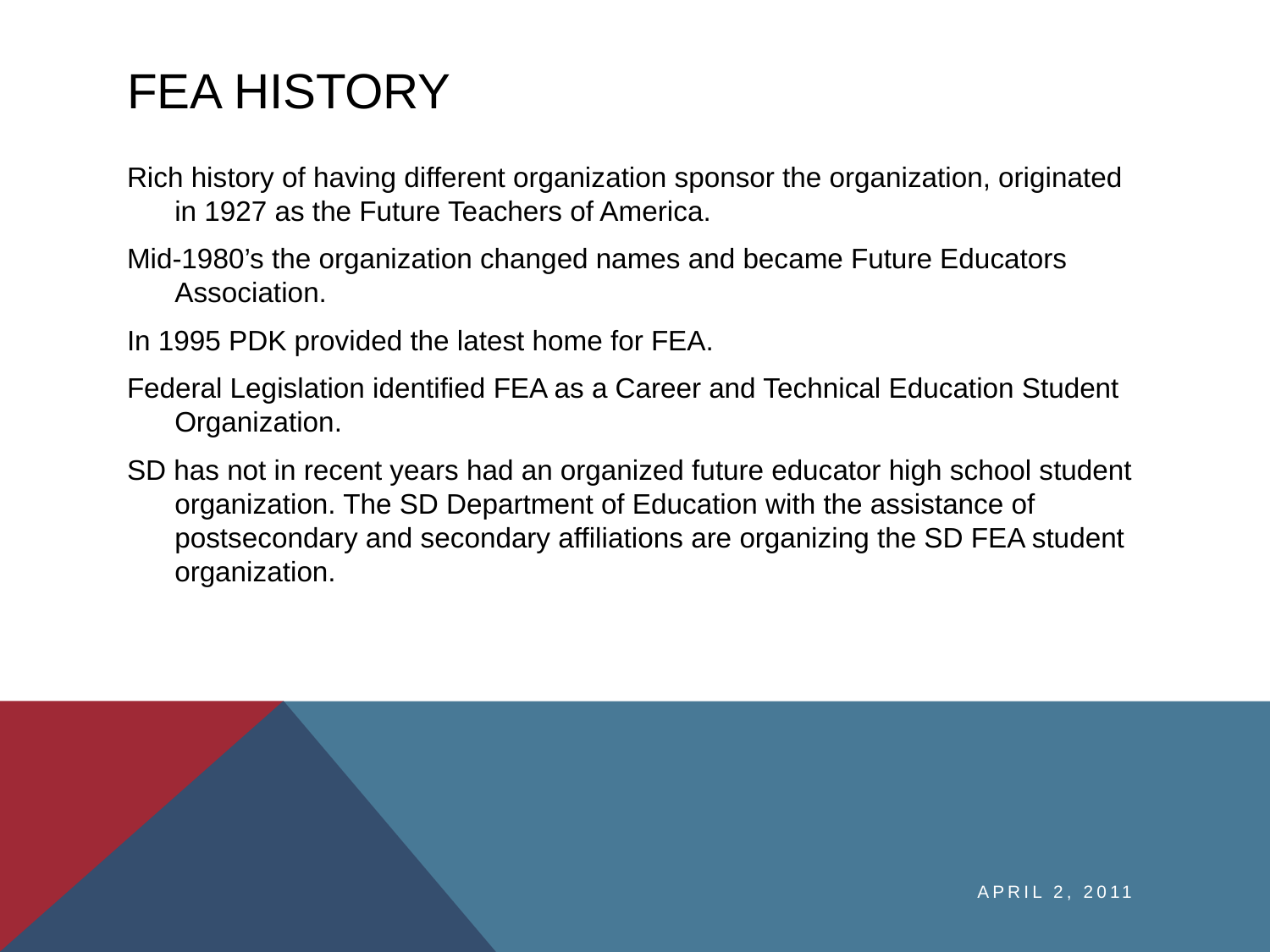

# FEA History
Rich history of having different organization sponsor the organization, originated in 1927 as the Future Teachers of America.
Mid-1980’s the organization changed names and became Future Educators Association.
In 1995 PDK provided the latest home for FEA.
Federal Legislation identified FEA as a Career and Technical Education Student Organization.
SD has not in recent years had an organized future educator high school student organization. The SD Department of Education with the assistance of postsecondary and secondary affiliations are organizing the SD FEA student organization.
April 2, 2011